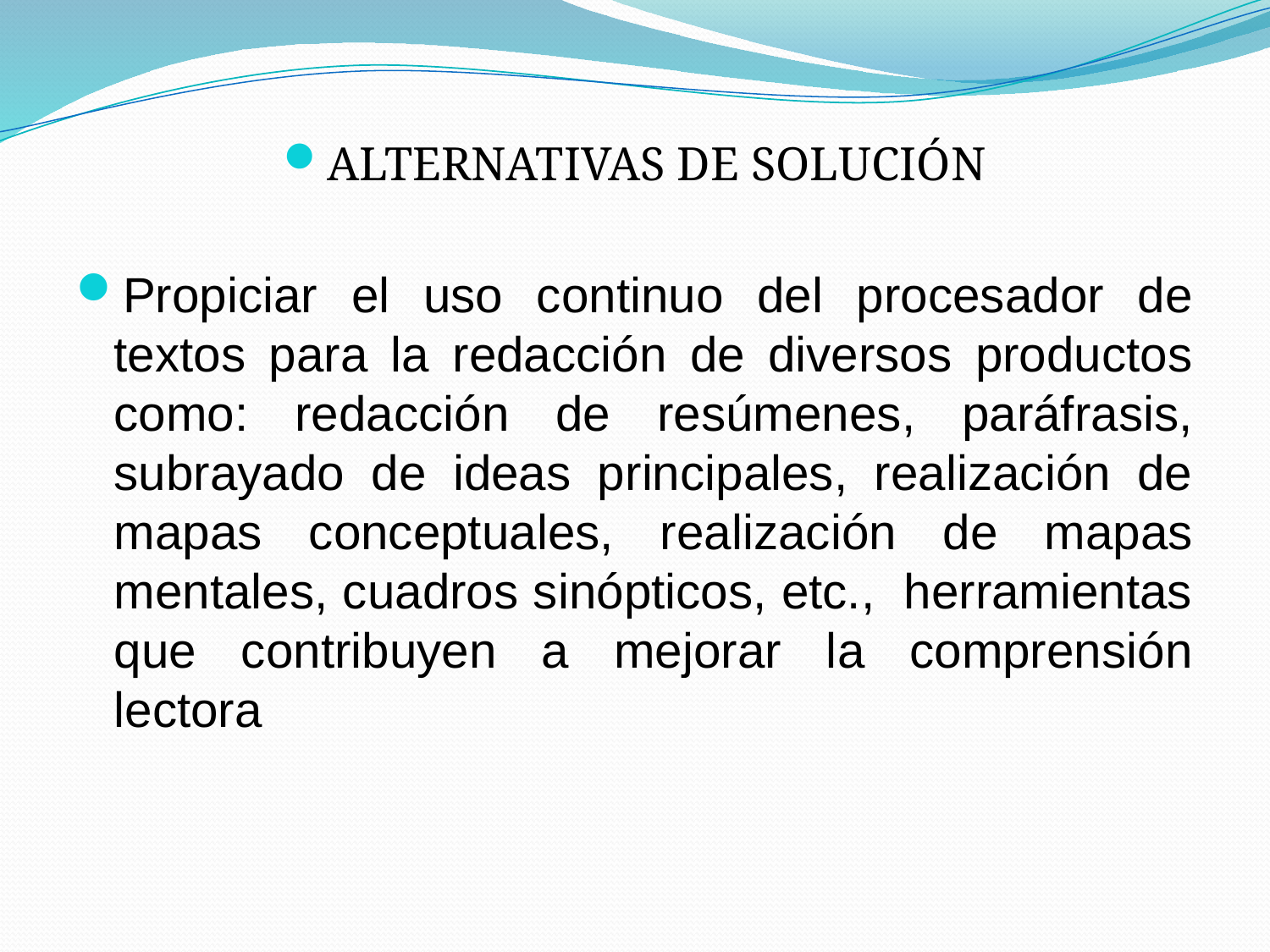

ALTERNATIVAS DE SOLUCIÓN

Propiciar el uso continuo del procesador de textos para la redacción de diversos productos como: redacción de resúmenes, paráfrasis, subrayado de ideas principales, realización de mapas conceptuales, realización de mapas mentales, cuadros sinópticos, etc.,  herramientas que contribuyen a mejorar la comprensión lectora